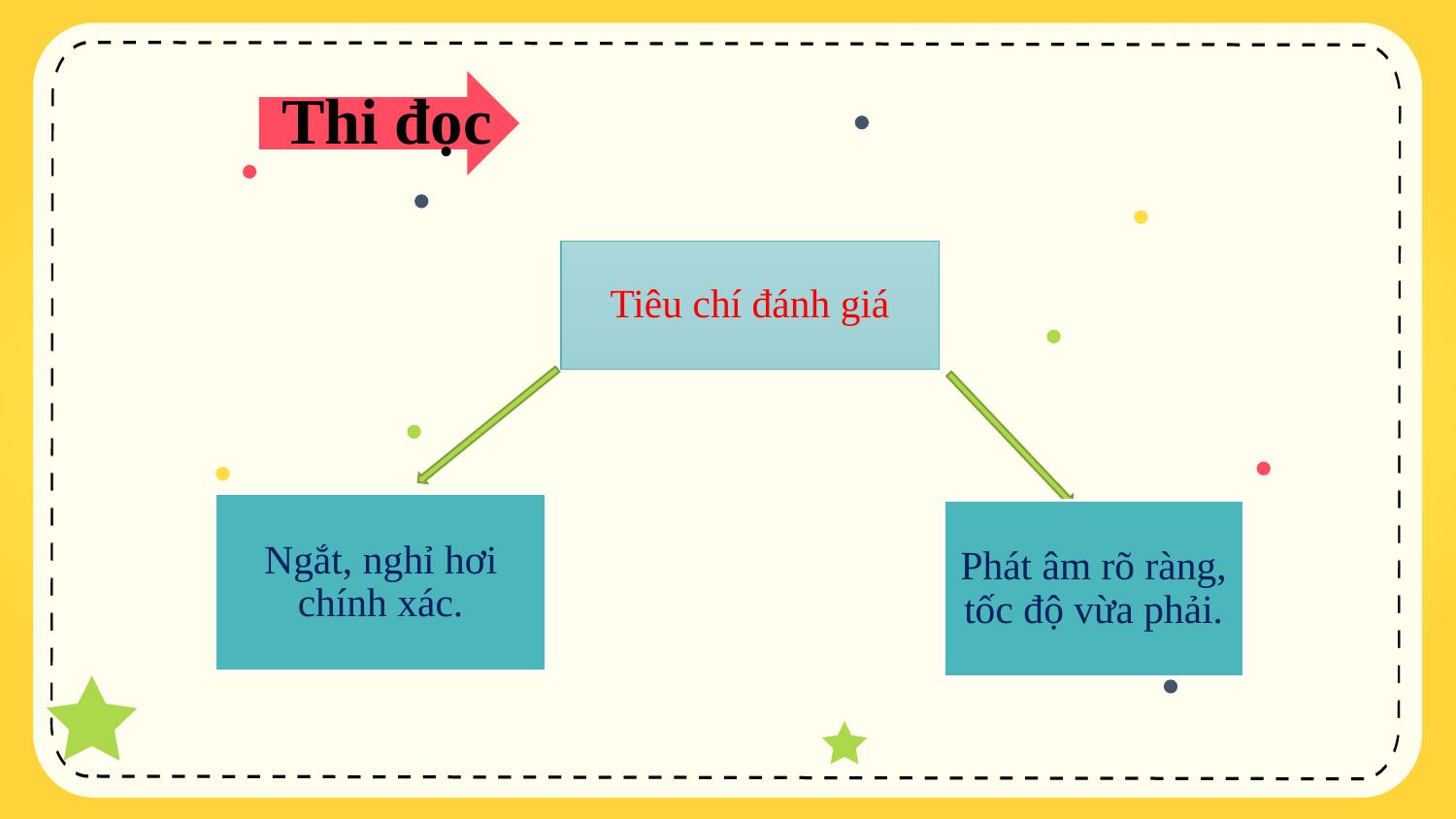

Thi đọc

Tiêu chí đánh giá

Ngắt, nghỉ hơi chính xác.
Phát âm rõ ràng, tốc độ vừa phải.